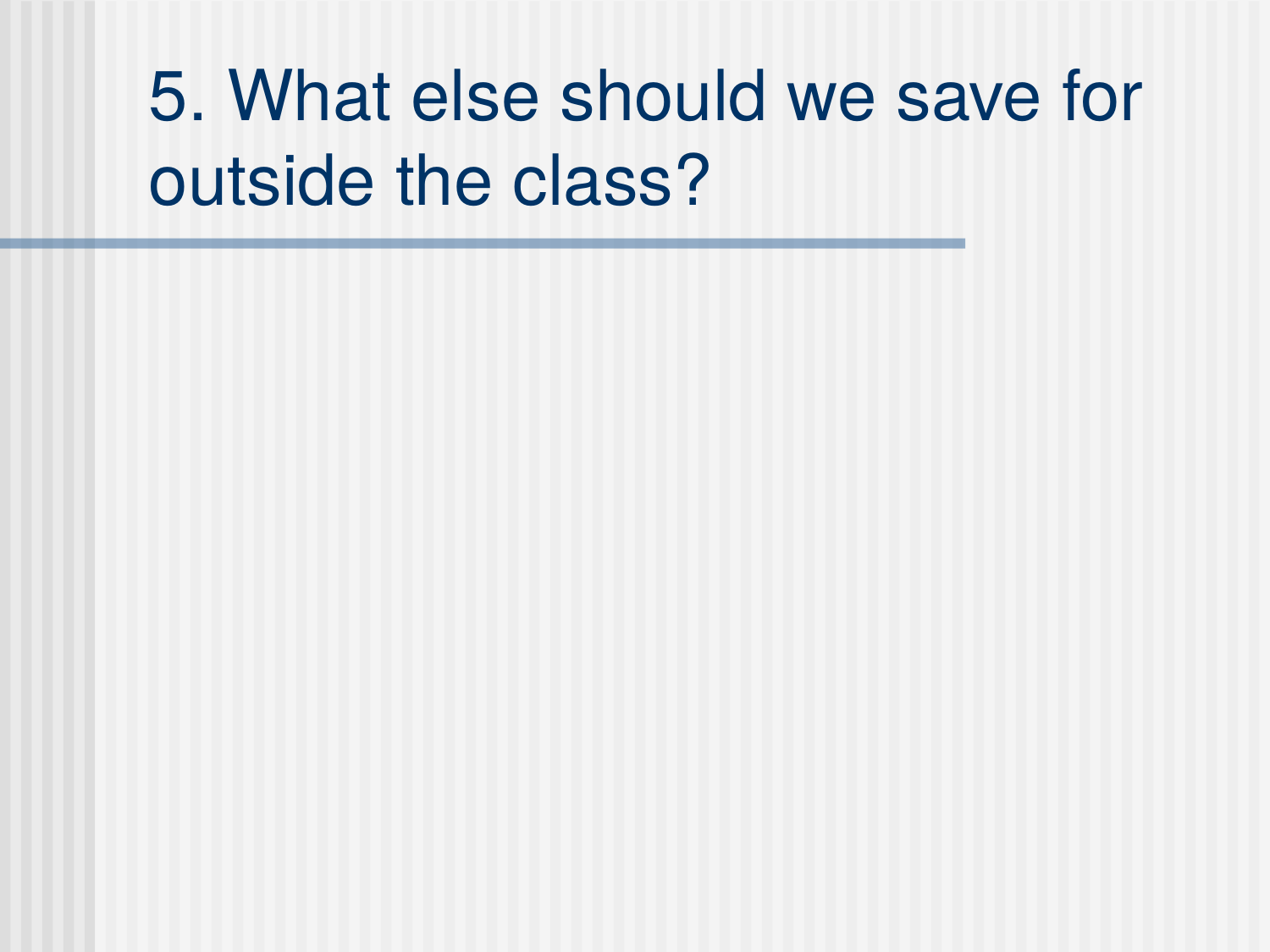

5. What else should we save for outside the class?